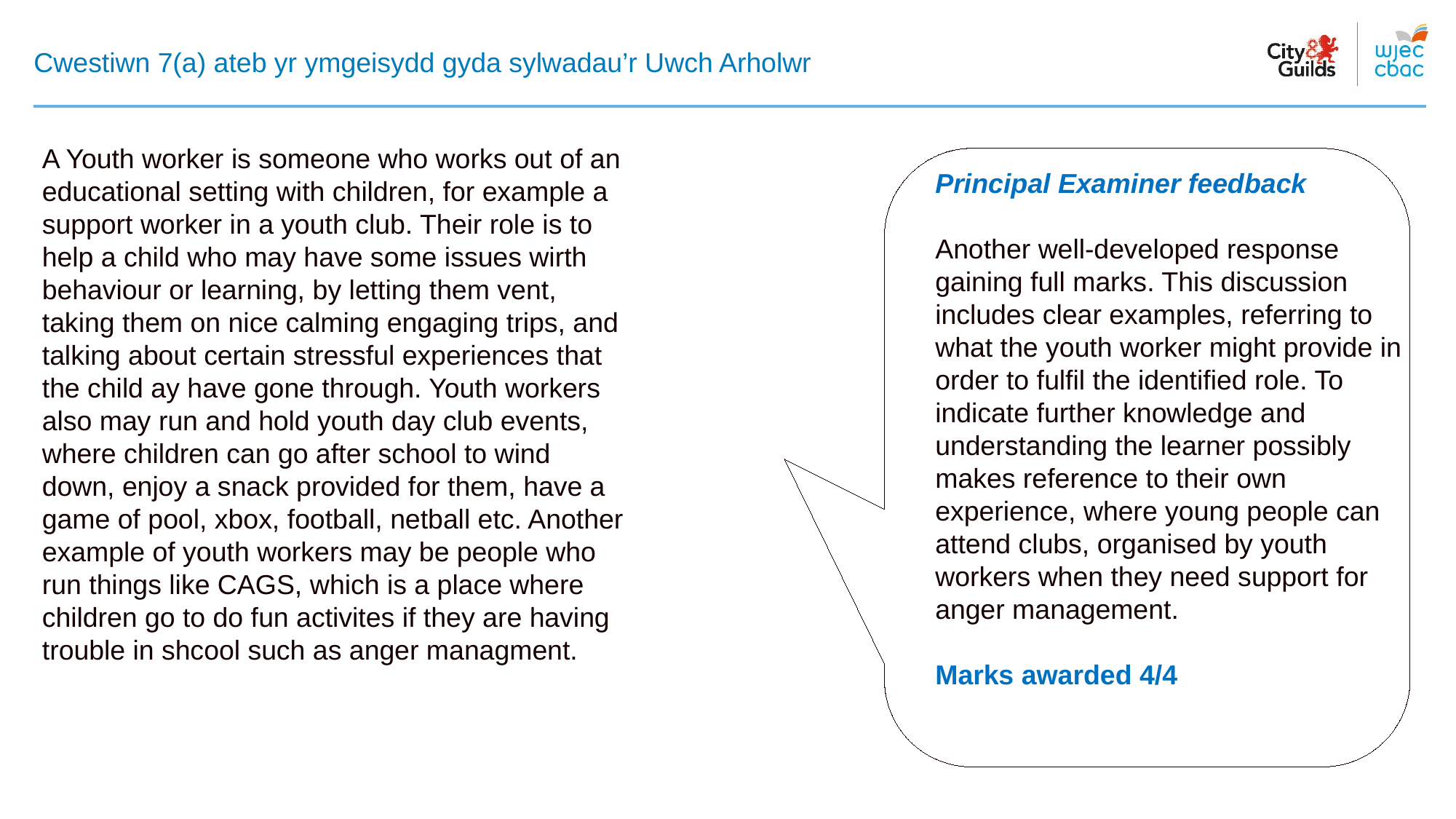

# Cwestiwn 7(a) ateb yr ymgeisydd gyda sylwadau’r Uwch Arholwr
A Youth worker is someone who works out of an educational setting with children, for example a support worker in a youth club. Their role is to help a child who may have some issues wirth behaviour or learning, by letting them vent, taking them on nice calming engaging trips, and talking about certain stressful experiences that the child ay have gone through. Youth workers also may run and hold youth day club events, where children can go after school to wind down, enjoy a snack provided for them, have a game of pool, xbox, football, netball etc. Another example of youth workers may be people who run things like CAGS, which is a place where children go to do fun activites if they are having trouble in shcool such as anger managment.

Principal Examiner feedback
Another well-developed response gaining full marks. This discussion includes clear examples, referring to what the youth worker might provide in order to fulfil the identified role. To indicate further knowledge and understanding the learner possibly makes reference to their own experience, where young people can attend clubs, organised by youth workers when they need support for anger management.
Marks awarded 4/4